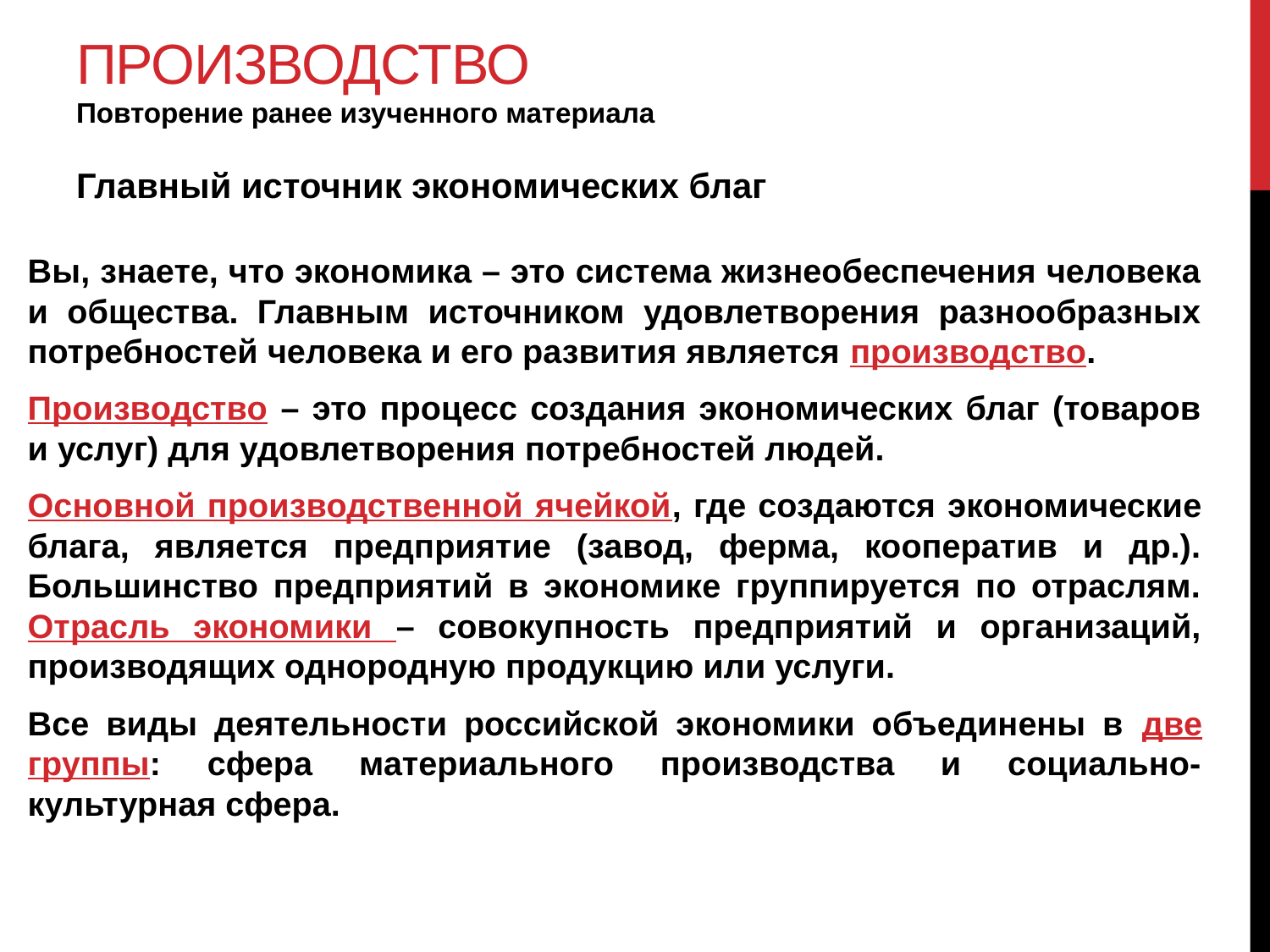

# производство Повторение ранее изученного материала Главный источник экономических благ
Вы, знаете, что экономика – это система жизнеобеспечения человека и общества. Главным источником удовлетворения разнообразных потребностей человека и его развития является производство.
Производство – это процесс создания экономических благ (товаров и услуг) для удовлетворения потребностей людей.
Основной производственной ячейкой, где создаются экономические блага, является предприятие (завод, ферма, кооператив и др.). Большинство предприятий в экономике группируется по отраслям. Отрасль экономики – совокупность предприятий и организаций, производящих однородную продукцию или услуги.
Все виды деятельности российской экономики объединены в две группы: сфера материального производства и социально-культурная сфера.